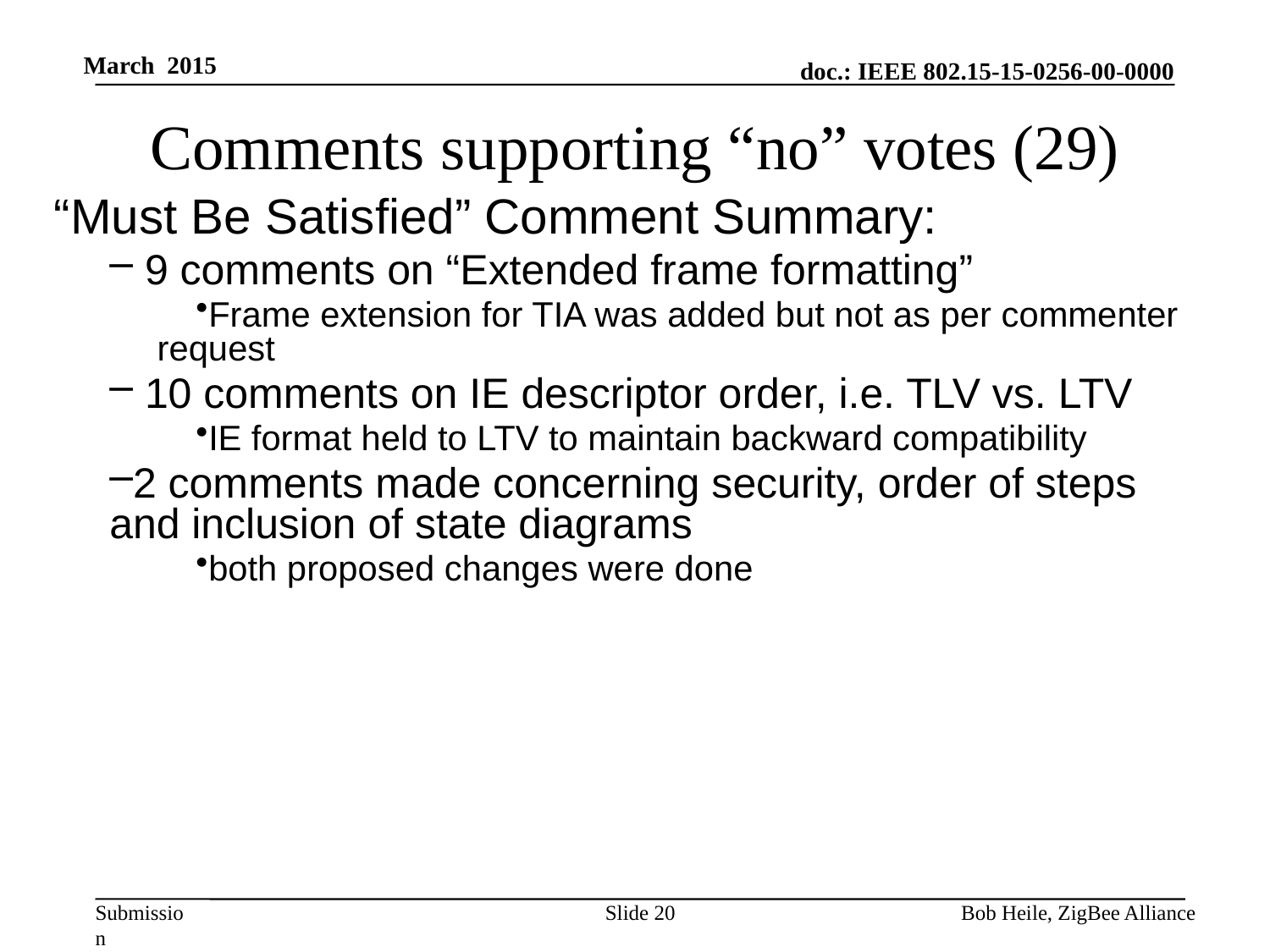

Comments supporting “no” votes (29)
“Must Be Satisfied” Comment Summary:
 9 comments on “Extended frame formatting”
Frame extension for TIA was added but not as per commenter request
 10 comments on IE descriptor order, i.e. TLV vs. LTV
IE format held to LTV to maintain backward compatibility
2 comments made concerning security, order of steps and inclusion of state diagrams
both proposed changes were done

Slide 20
Bob Heile, ZigBee Alliance